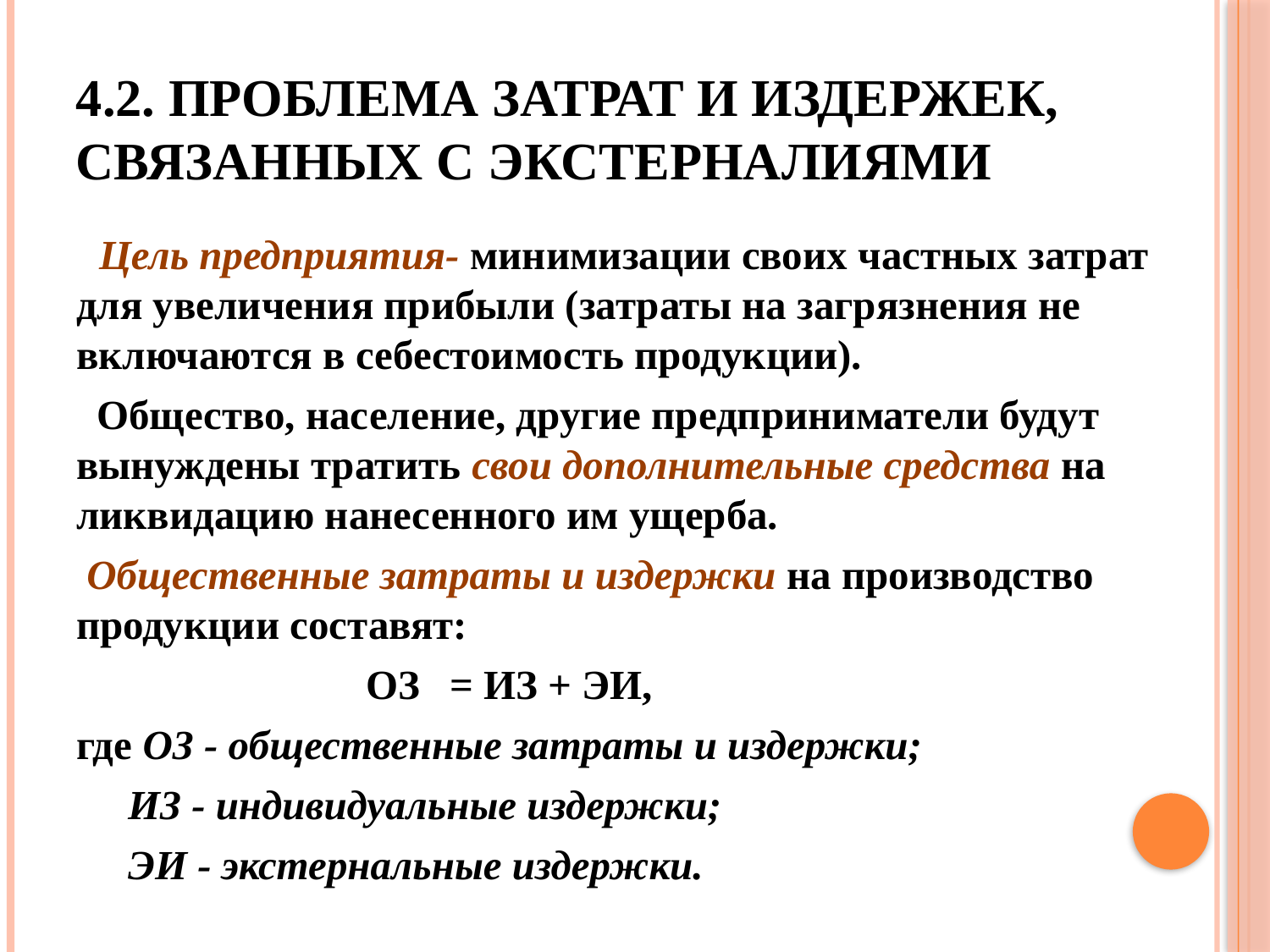

# 4.2. Проблема затрат и издержек, связанных с экстерналиями
  Цель предприятия- минимизации своих частных затрат для увеличения прибыли (затраты на загрязнения не включаются в себестоимость продукции).
  Общество, население, другие предприниматели будут вынуждены тратить свои дополнительные средства на ликвидацию нанесенного им ущерба.
 Общественные затраты и издержки на производство продукции составят:
                            ОЗ	= ИЗ + ЭИ,
где ОЗ - общественные затраты и издержки;
     ИЗ - индивидуальные издержки;
     ЭИ - экстернальные издержки.